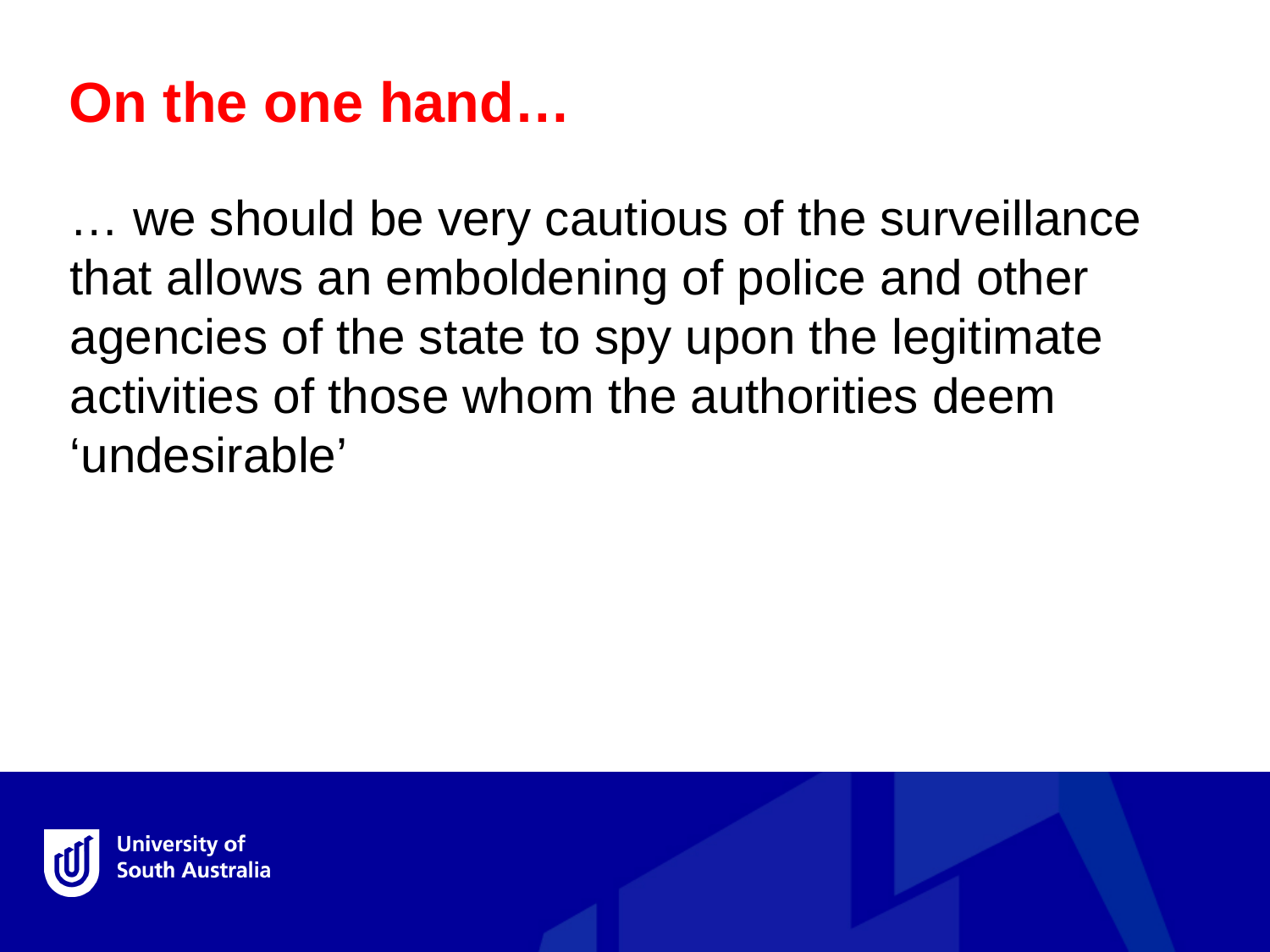

On the one hand…
… we should be very cautious of the surveillance that allows an emboldening of police and other agencies of the state to spy upon the legitimate activities of those whom the authorities deem ‘undesirable’